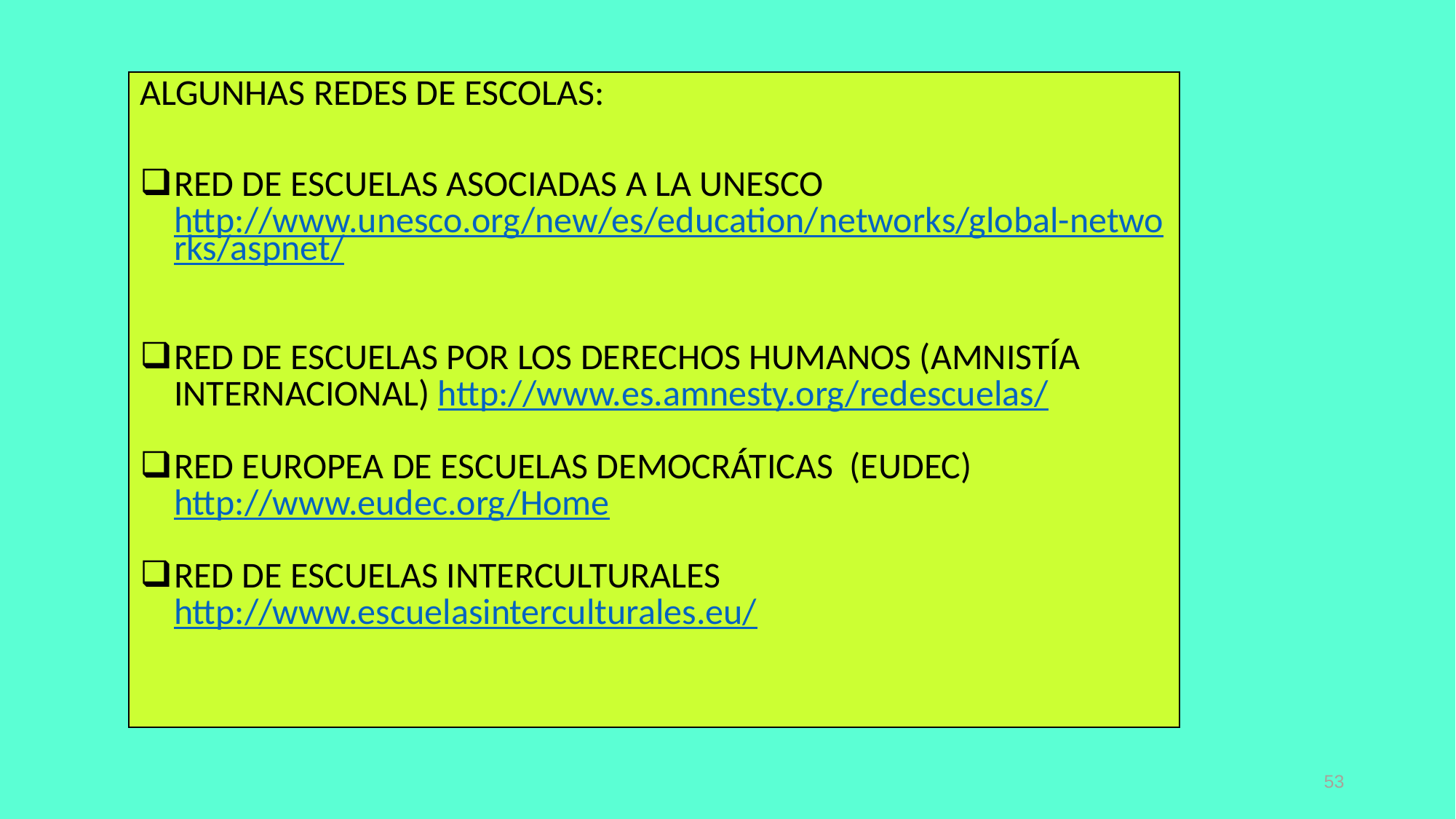

| ALGUNHAS REDES DE ESCOLAS: RED DE ESCUELAS ASOCIADAS A LA UNESCO http://www.unesco.org/new/es/education/networks/global-networks/aspnet/ RED DE ESCUELAS POR LOS DERECHOS HUMANOS (AMNISTÍA INTERNACIONAL) http://www.es.amnesty.org/redescuelas/ RED EUROPEA DE ESCUELAS DEMOCRÁTICAS (EUDEC) http://www.eudec.org/Home RED DE ESCUELAS INTERCULTURALES http://www.escuelasinterculturales.eu/ |
| --- |
53